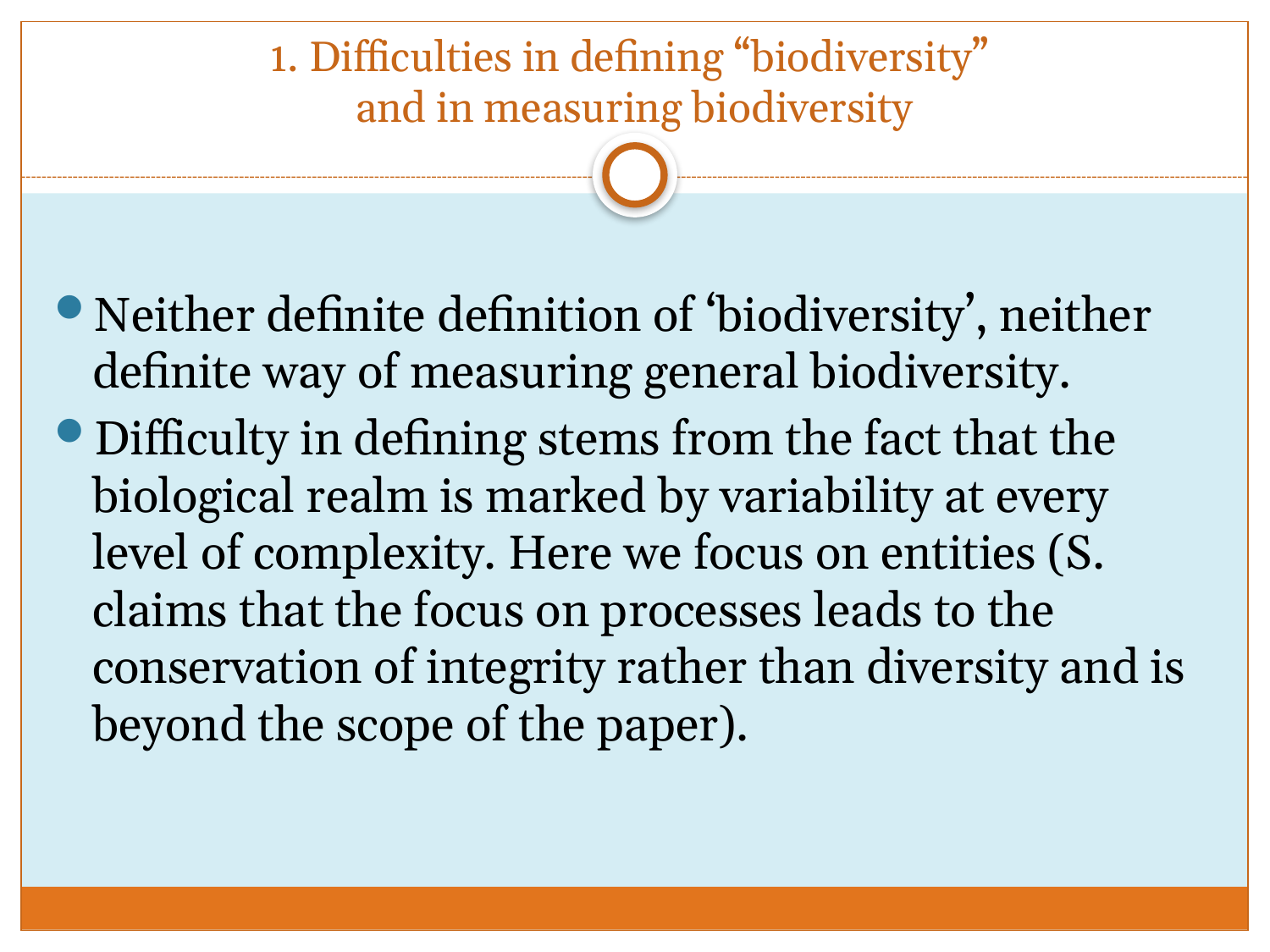

# 1. Difficulties in defining “biodiversity” and in measuring biodiversity
Neither definite definition of ‘biodiversity’, neither definite way of measuring general biodiversity.
Difficulty in defining stems from the fact that the biological realm is marked by variability at every level of complexity. Here we focus on entities (S. claims that the focus on processes leads to the conservation of integrity rather than diversity and is beyond the scope of the paper).